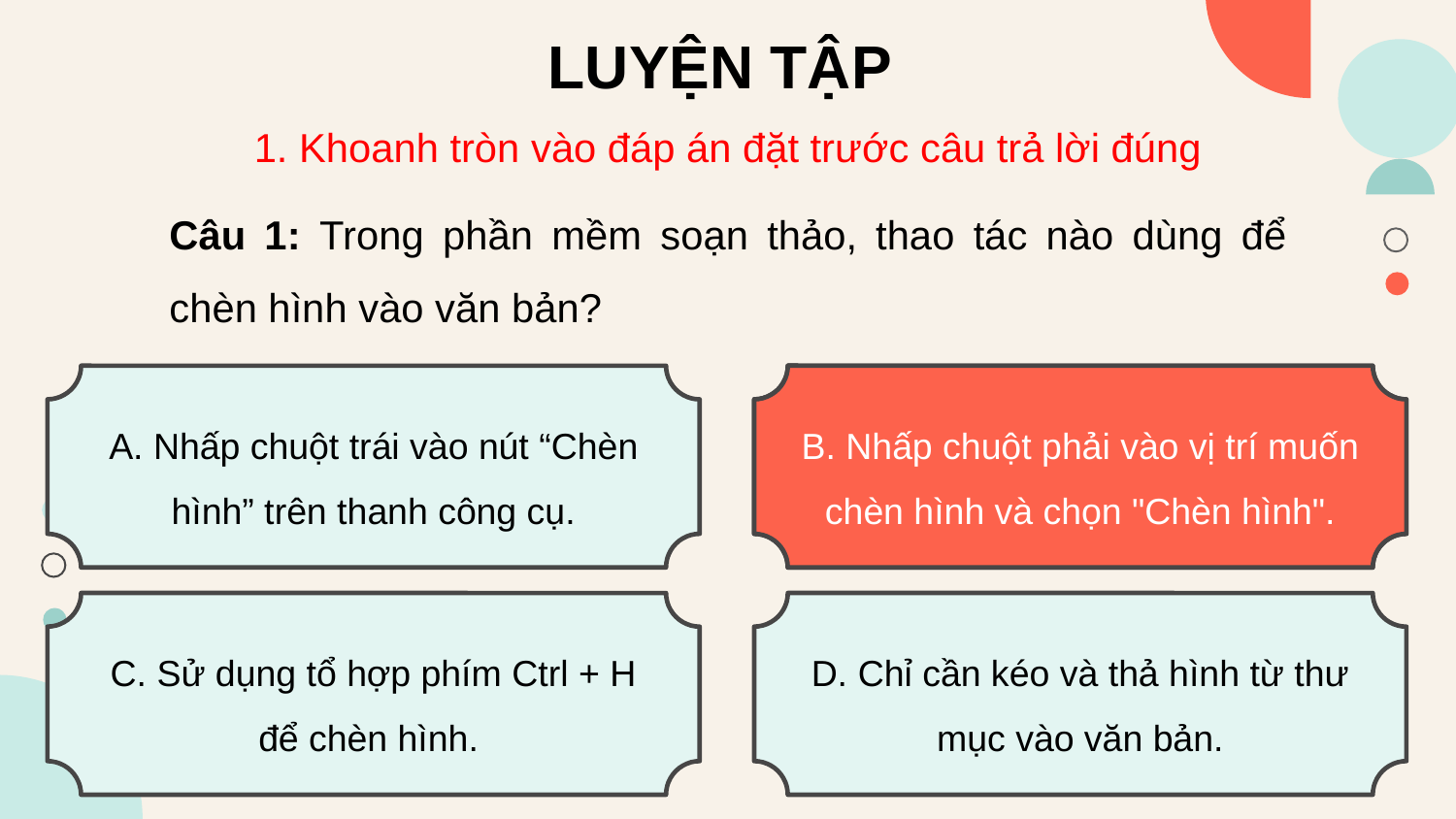

LUYỆN TẬP
1. Khoanh tròn vào đáp án đặt trước câu trả lời đúng
Câu 1: Trong phần mềm soạn thảo, thao tác nào dùng để chèn hình vào văn bản?
A. Nhấp chuột trái vào nút “Chèn hình” trên thanh công cụ.
B. Nhấp chuột phải vào vị trí muốn chèn hình và chọn "Chèn hình".
B. Nhấp chuột phải vào vị trí muốn chèn hình và chọn "Chèn hình".
C. Sử dụng tổ hợp phím Ctrl + H để chèn hình.
D. Chỉ cần kéo và thả hình từ thư mục vào văn bản.